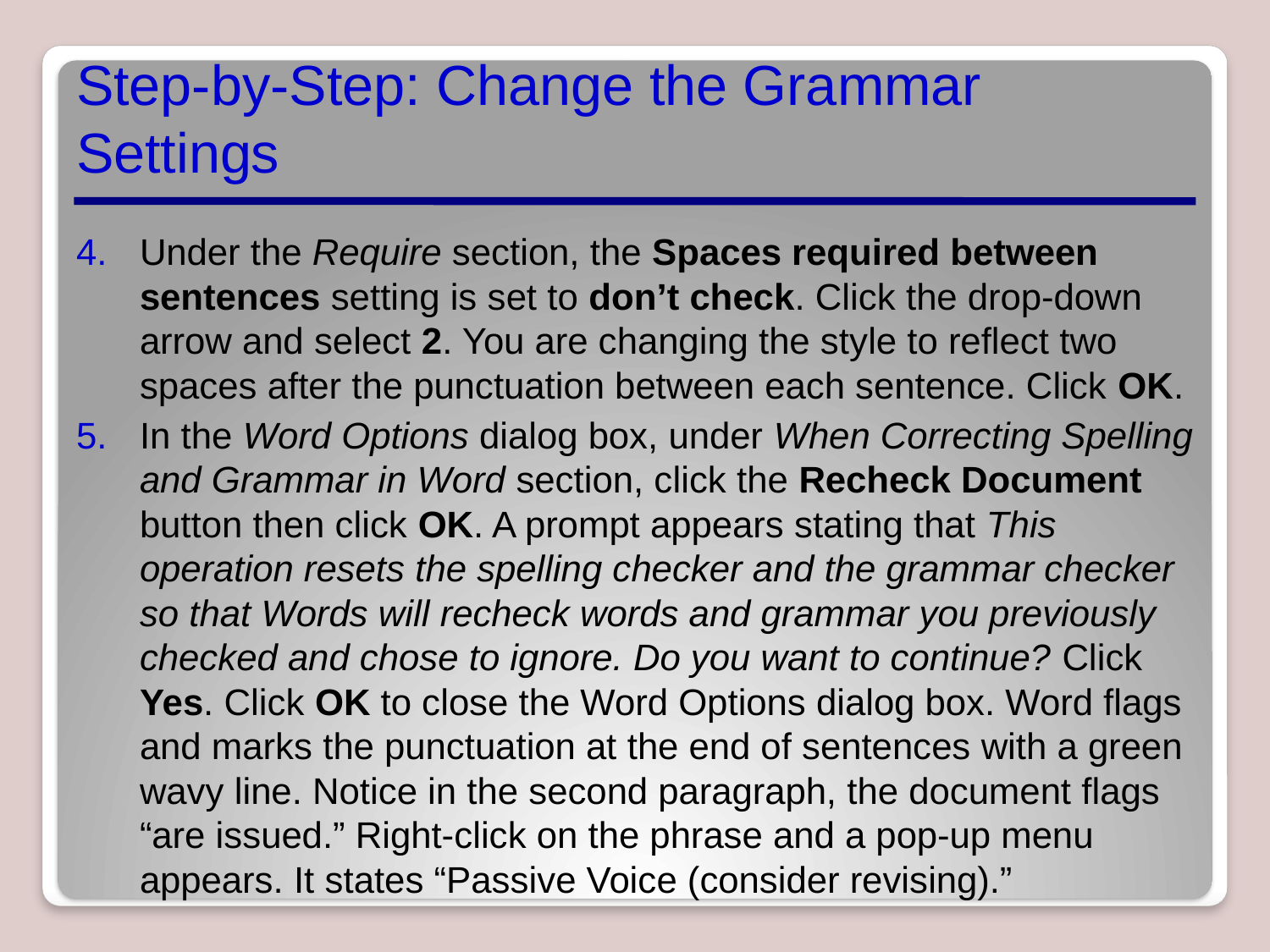

# Step-by-Step: Change the Grammar Settings
Under the Require section, the Spaces required between sentences setting is set to don’t check. Click the drop-down arrow and select 2. You are changing the style to reflect two spaces after the punctuation between each sentence. Click OK.
In the Word Options dialog box, under When Correcting Spelling and Grammar in Word section, click the Recheck Document button then click OK. A prompt appears stating that This operation resets the spelling checker and the grammar checker so that Words will recheck words and grammar you previously checked and chose to ignore. Do you want to continue? Click Yes. Click OK to close the Word Options dialog box. Word flags and marks the punctuation at the end of sentences with a green wavy line. Notice in the second paragraph, the document flags “are issued.” Right-click on the phrase and a pop-up menu appears. It states “Passive Voice (consider revising).”